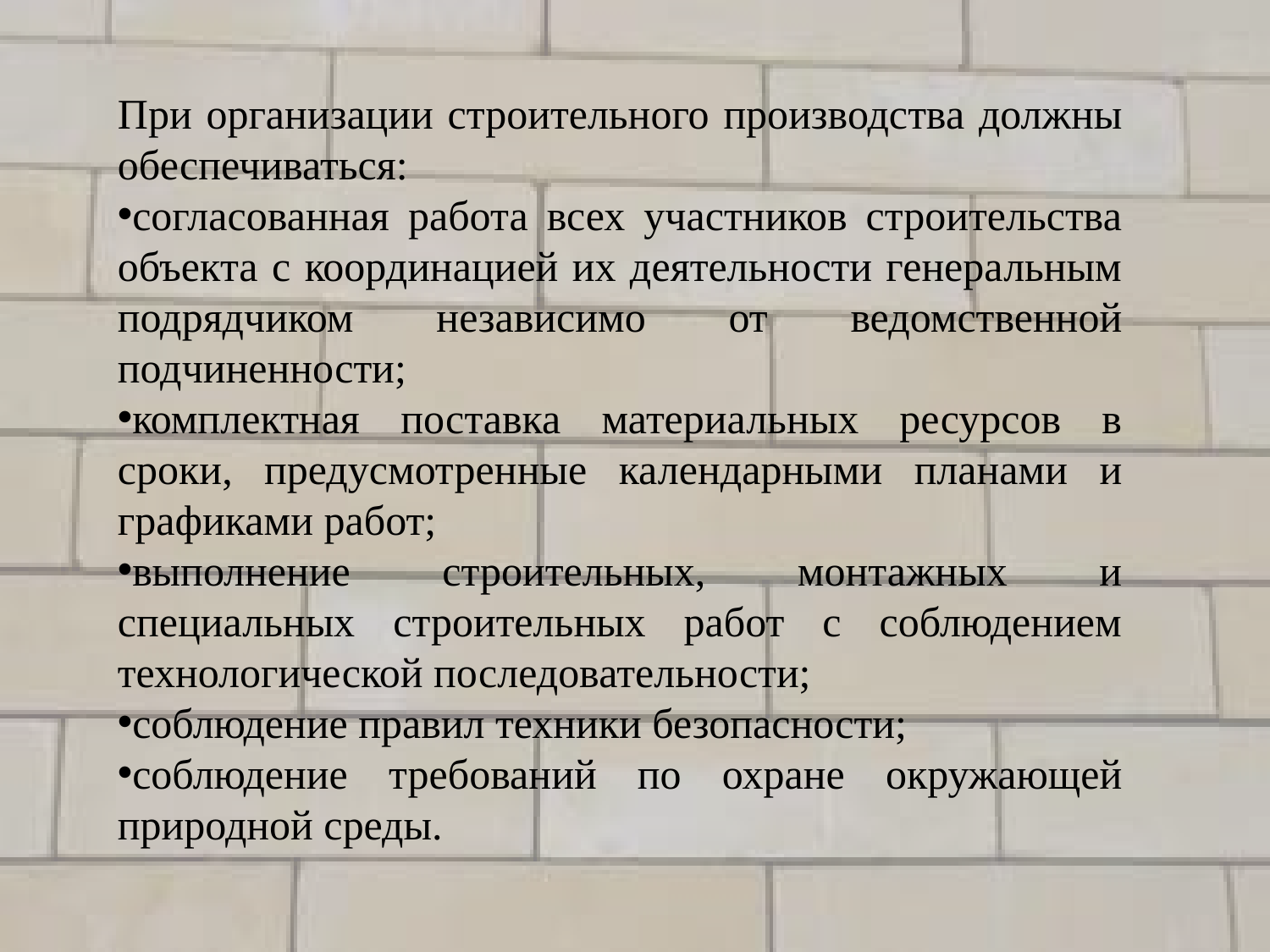

При организации строительного производства должны обеспечиваться:
согласованная работа всех участников строительства объекта с координацией их деятельности генеральным подрядчиком независимо от ведомственной подчиненности;
комплектная поставка материальных ресурсов в сроки, предусмот­ренные календарными планами и графиками работ;
выполнение строительных, монтажных и специальных строительных работ с соблюдением технологической последовательности;
соблюдение правил техники безопасности;
соблюдение требований по охране окружающей природной среды.